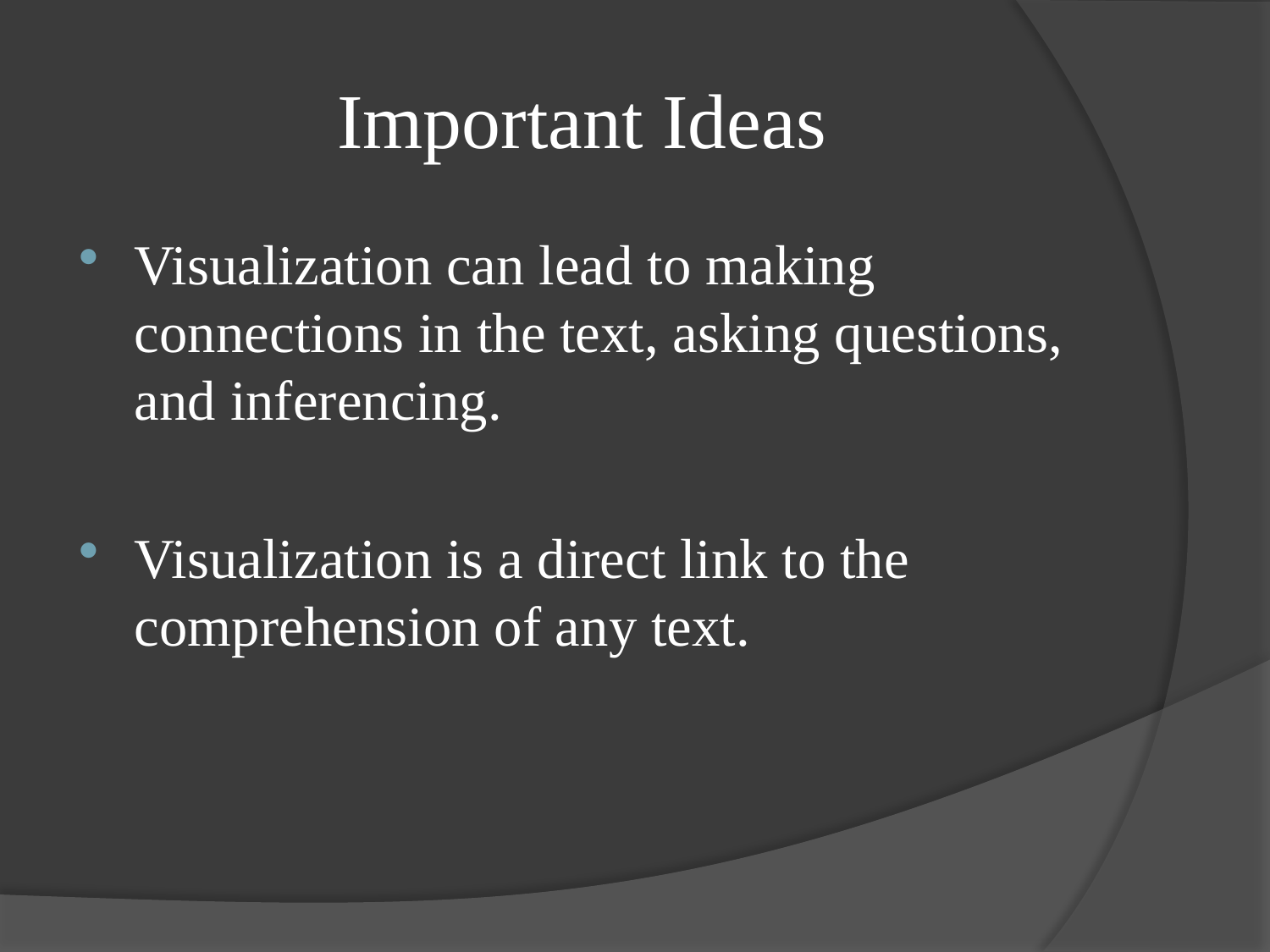

# Important Ideas
Visualization can lead to making connections in the text, asking questions, and inferencing.

Visualization is a direct link to the comprehension of any text.